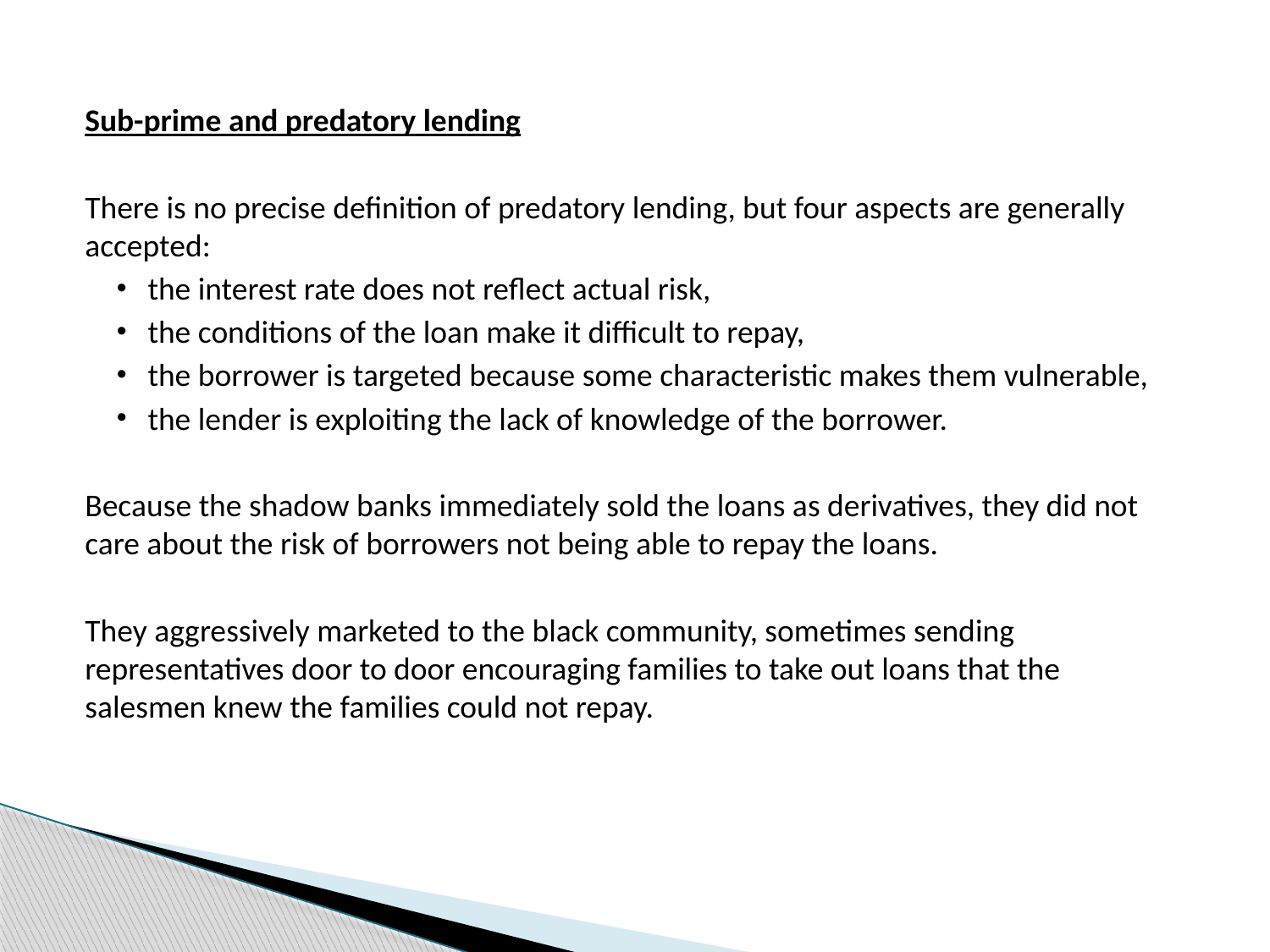

#

Sub-prime and predatory lending

There is no precise definition of predatory lending, but four aspects are generally accepted:
 the interest rate does not reflect actual risk,
 the conditions of the loan make it difficult to repay,
 the borrower is targeted because some characteristic makes them vulnerable,
 the lender is exploiting the lack of knowledge of the borrower.

Because the shadow banks immediately sold the loans as derivatives, they did not care about the risk of borrowers not being able to repay the loans.

They aggressively marketed to the black community, sometimes sending representatives door to door encouraging families to take out loans that the salesmen knew the families could not repay.